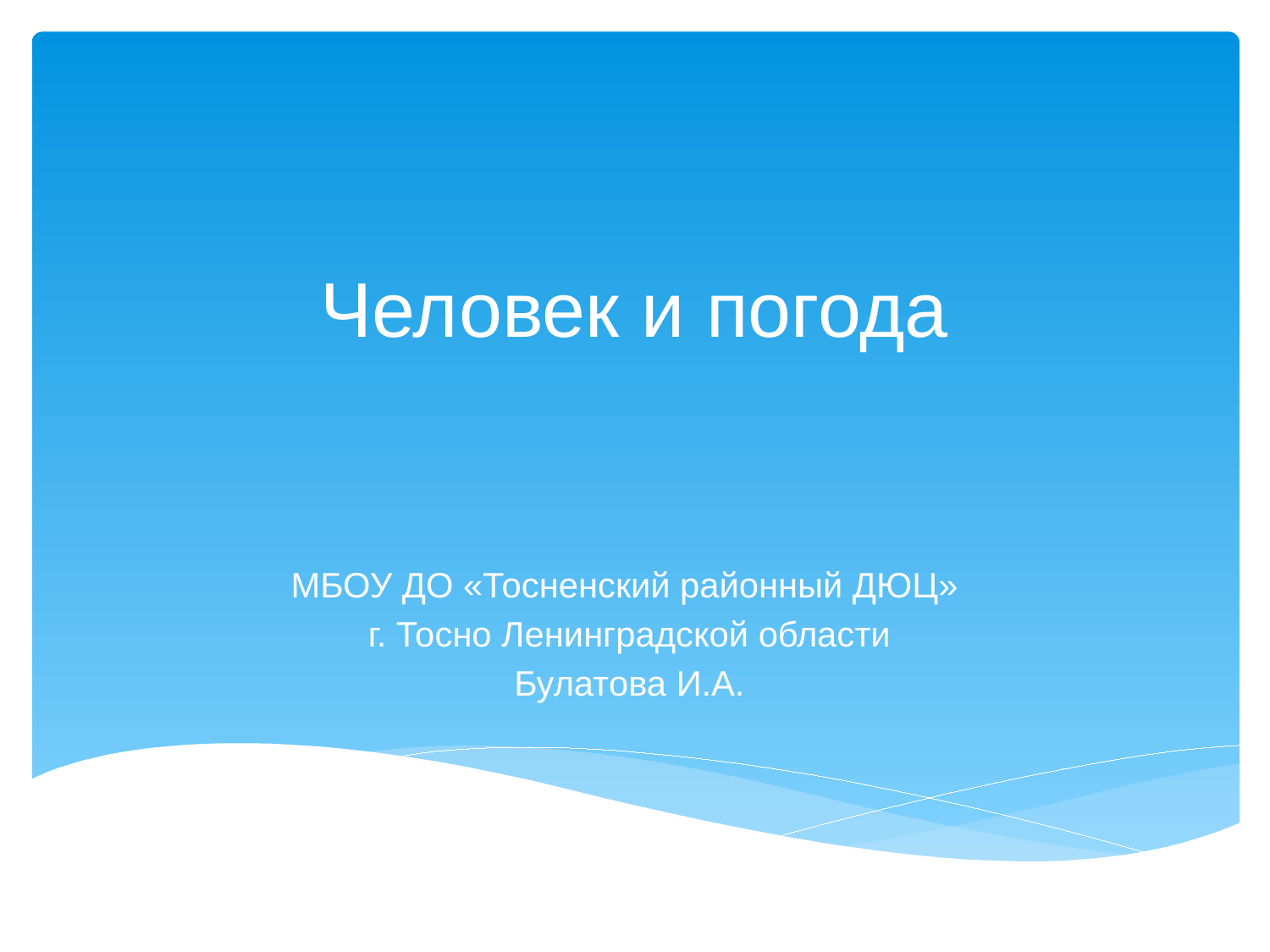

# Человек и погода
МБОУ ДО «Тосненский районный ДЮЦ»
г. Тосно Ленинградской области
Булатова И.А.